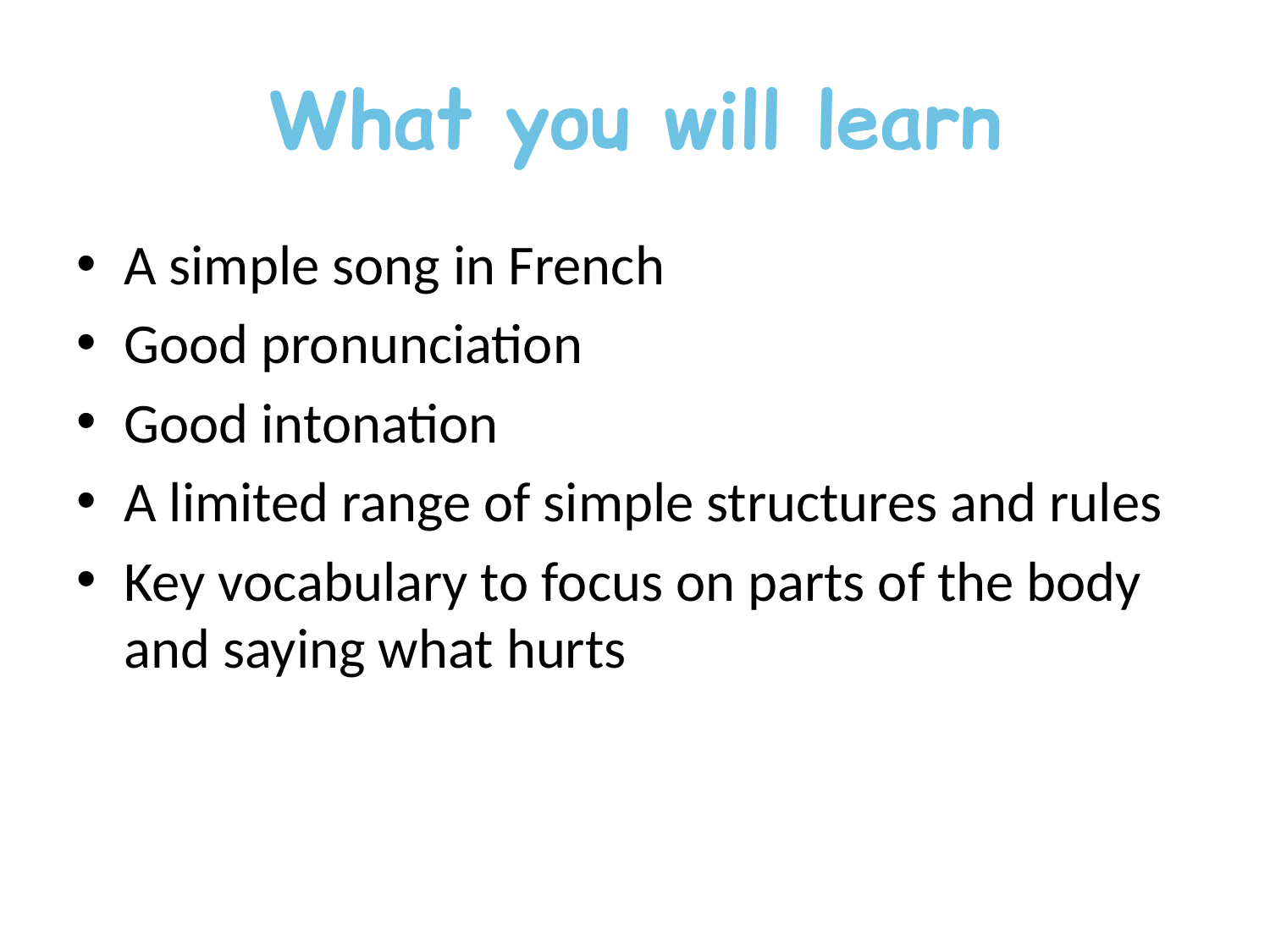

# What you will learn
A simple song in French
Good pronunciation
Good intonation
A limited range of simple structures and rules
Key vocabulary to focus on parts of the body and saying what hurts